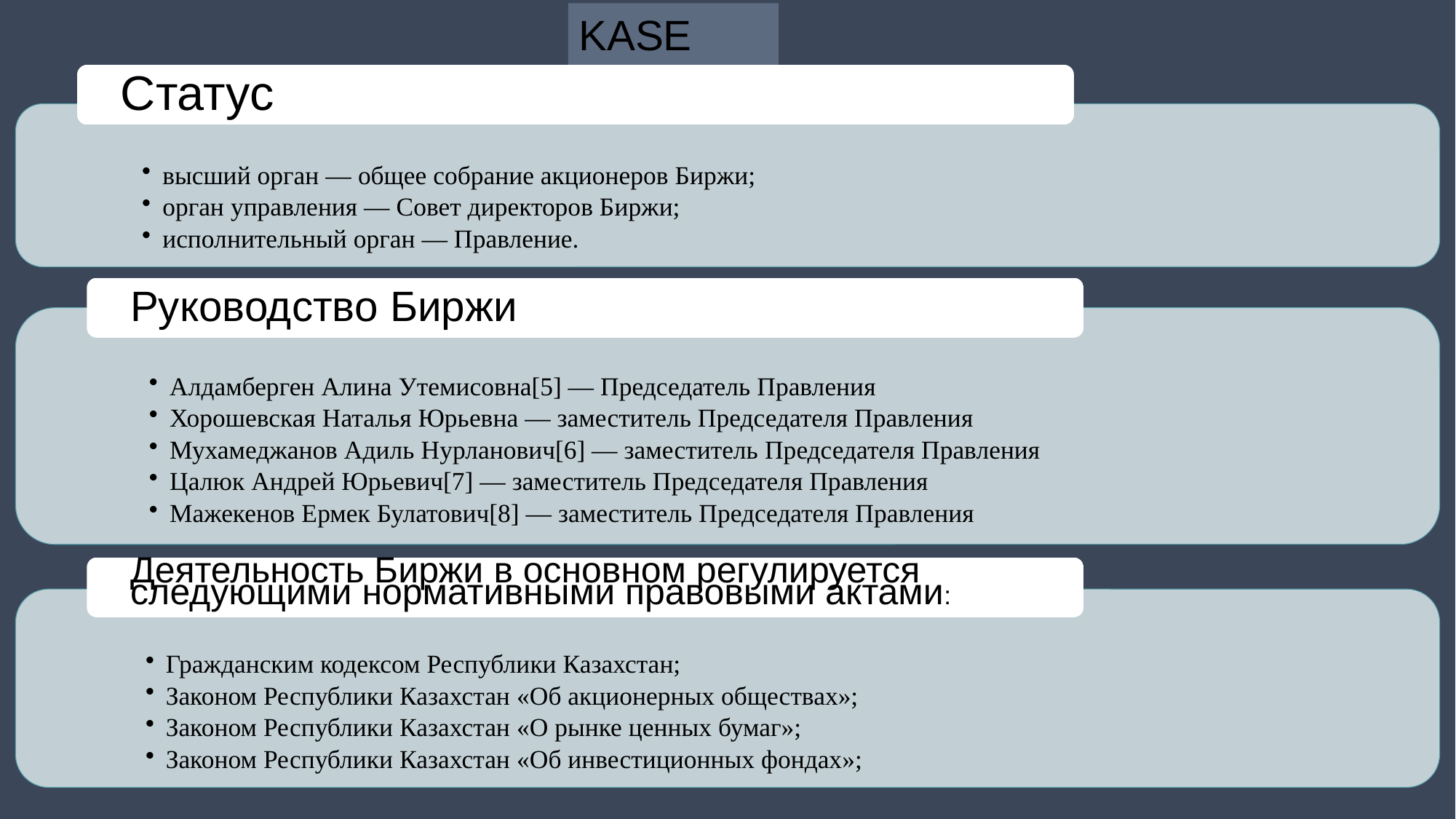

KASE сегодня
высший орган — общее собрание акционеров Биржи;
орган управления — Совет директоров Биржи;
исполнительный орган — Правление.
Статус
Алдамберген Алина Утемисовна[5] — Председатель Правления
Хорошевская Наталья Юрьевна — заместитель Председателя Правления
Мухамеджанов Адиль Нурланович[6] — заместитель Председателя Правления
Цалюк Андрей Юрьевич[7] — заместитель Председателя Правления
Мажекенов Ермек Булатович[8] — заместитель Председателя Правления
Руководство Биржи
Гражданским кодексом Республики Казахстан;
Законом Республики Казахстан «Об акционерных обществах»;
Законом Республики Казахстан «О рынке ценных бумаг»;
Законом Республики Казахстан «Об инвестиционных фондах»;
Деятельность Биржи в основном регулируется следующими нормативными правовыми актами: